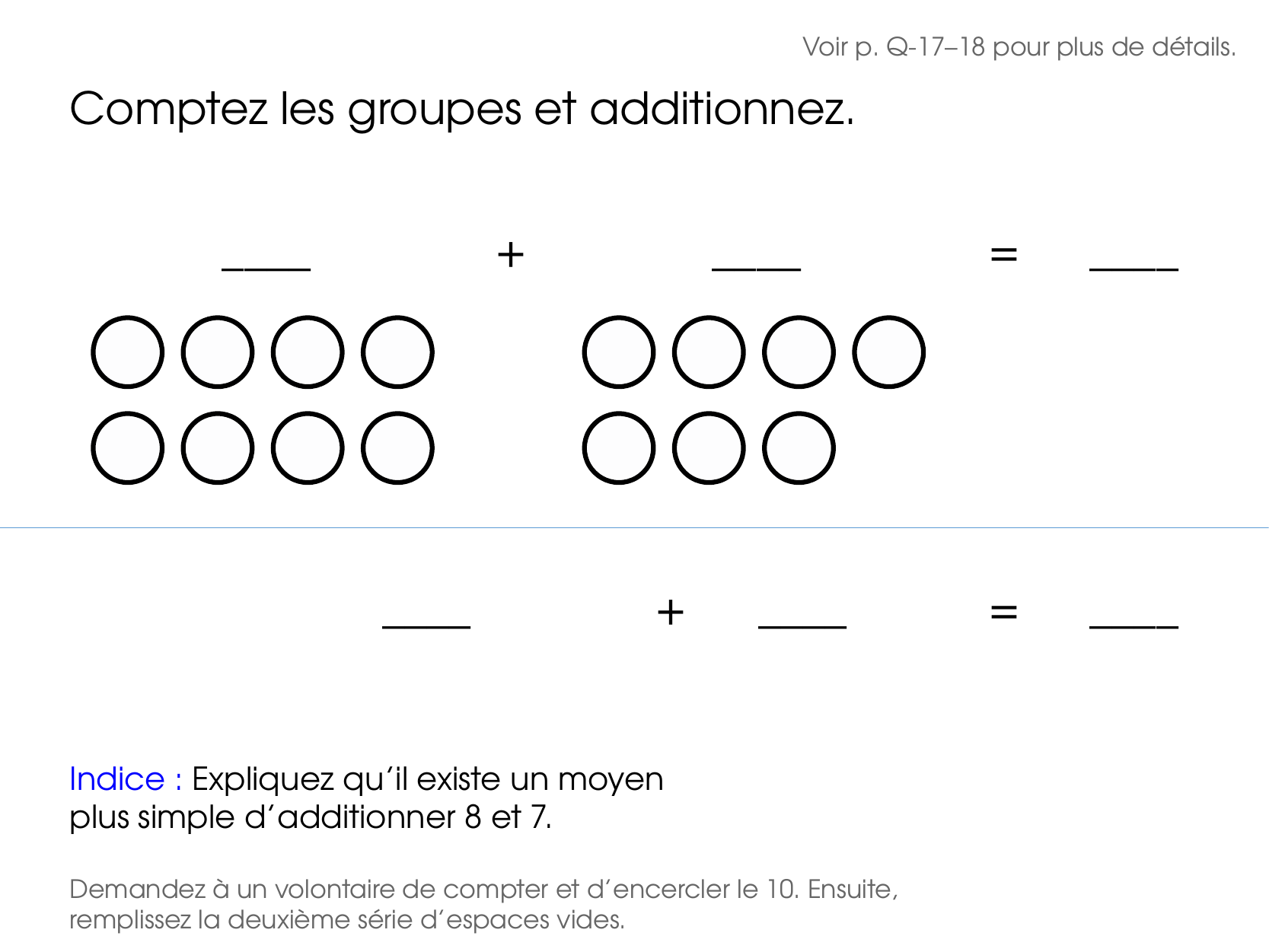

Voir p. Q-17–18 pour plus de détails.
Comptez les groupes et additionnez.
____
+
____
=
____

____
+
____
=
____
Indice : Expliquez qu’il existe un moyen plus simple d’additionner 8 et 7.
Demandez à un volontaire de compter et d’encercler le 10. Ensuite, remplissez la deuxième série d’espaces vides.